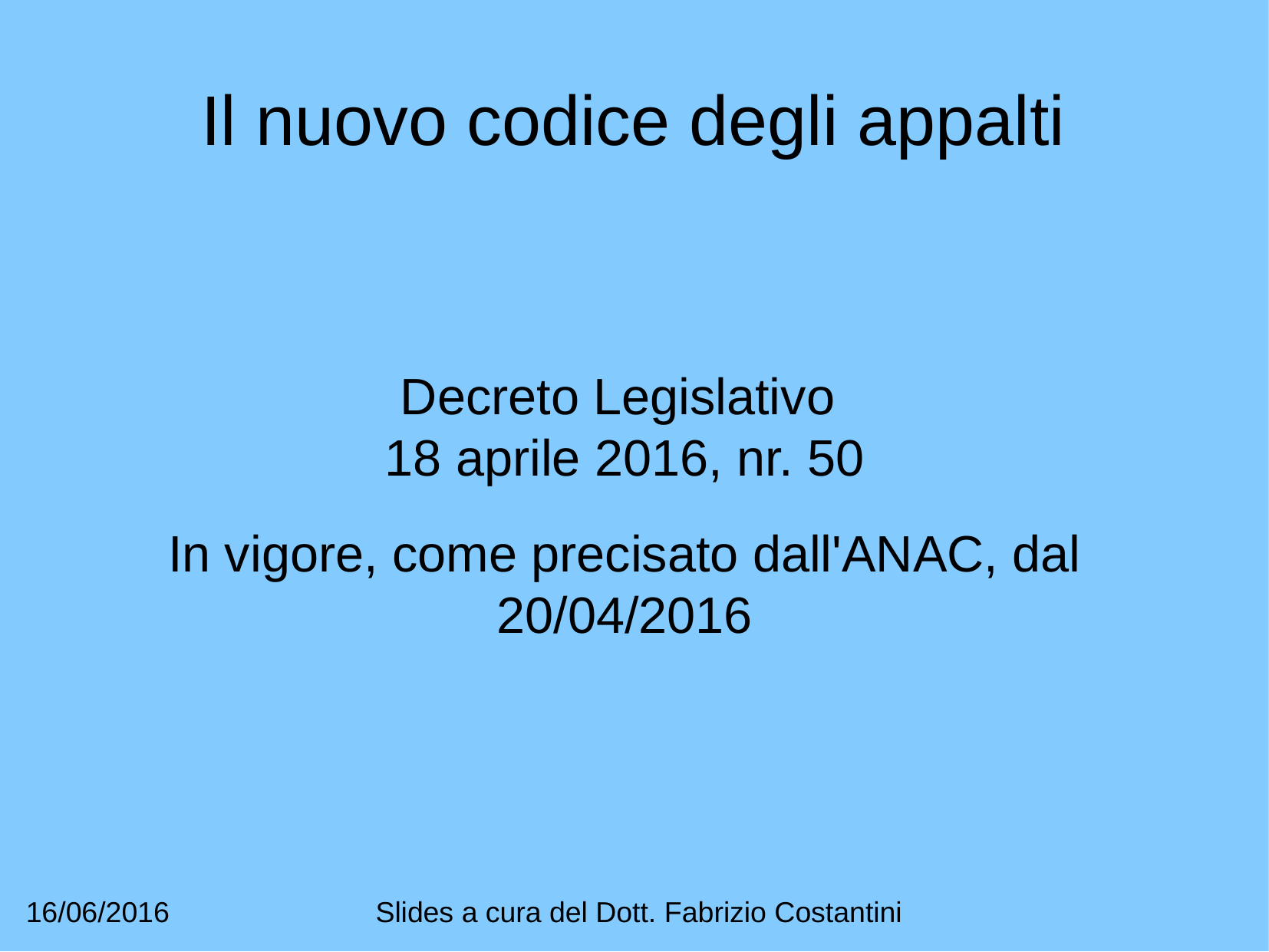

Il nuovo codice degli appalti
Decreto Legislativo
18 aprile 2016, nr. 50

In vigore, come precisato dall'ANAC, dal 20/04/2016

Slides a cura del Dott. Fabrizio Costantini
16/06/2016